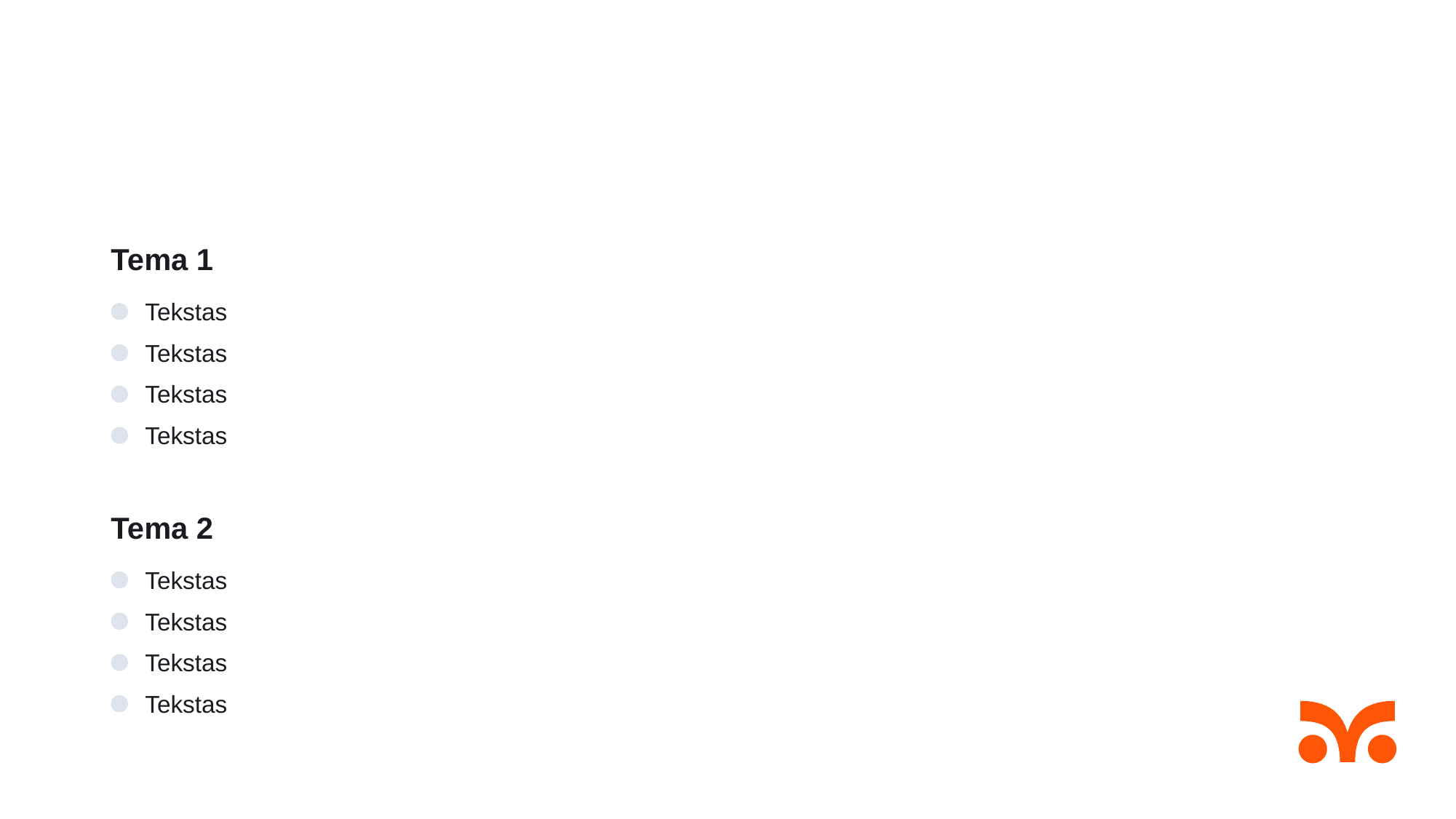

#
Tema 1
Tekstas
Tekstas
Tekstas
Tekstas
Tema 2
Tekstas
Tekstas
Tekstas
Tekstas